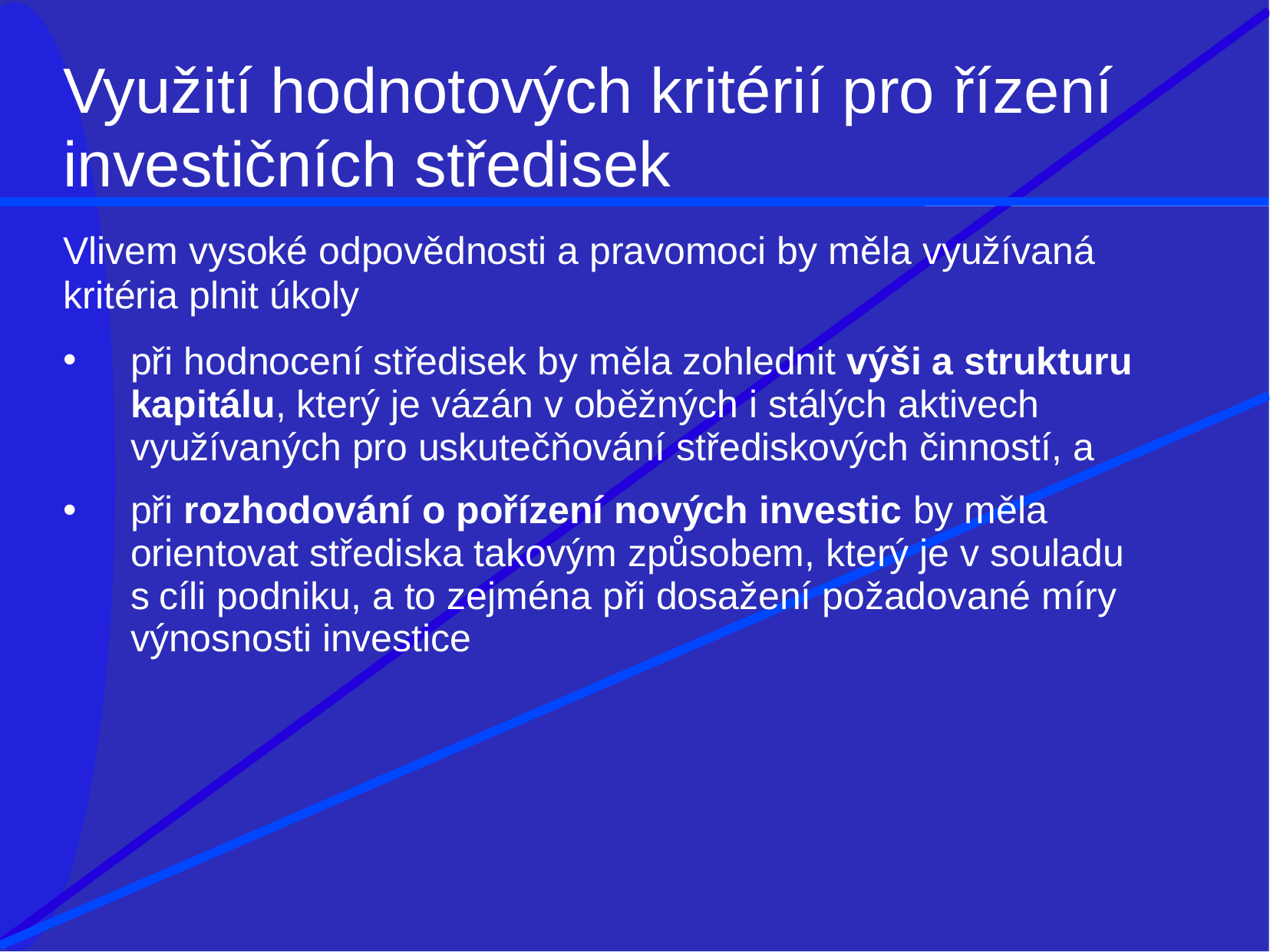

# Využití hodnotových kritérií pro řízení
investičních středisek
Vlivem vysoké odpovědnosti a pravomoci by měla využívaná
kritéria plnit úkoly
při hodnocení středisek by měla zohlednit výši a strukturu kapitálu, který je vázán v oběžných i stálých aktivech využívaných pro uskutečňování střediskových činností, a
při rozhodování o pořízení nových investic by měla orientovat střediska takovým způsobem, který je v souladu s cíli podniku, a to zejména při dosažení požadované míry výnosnosti investice